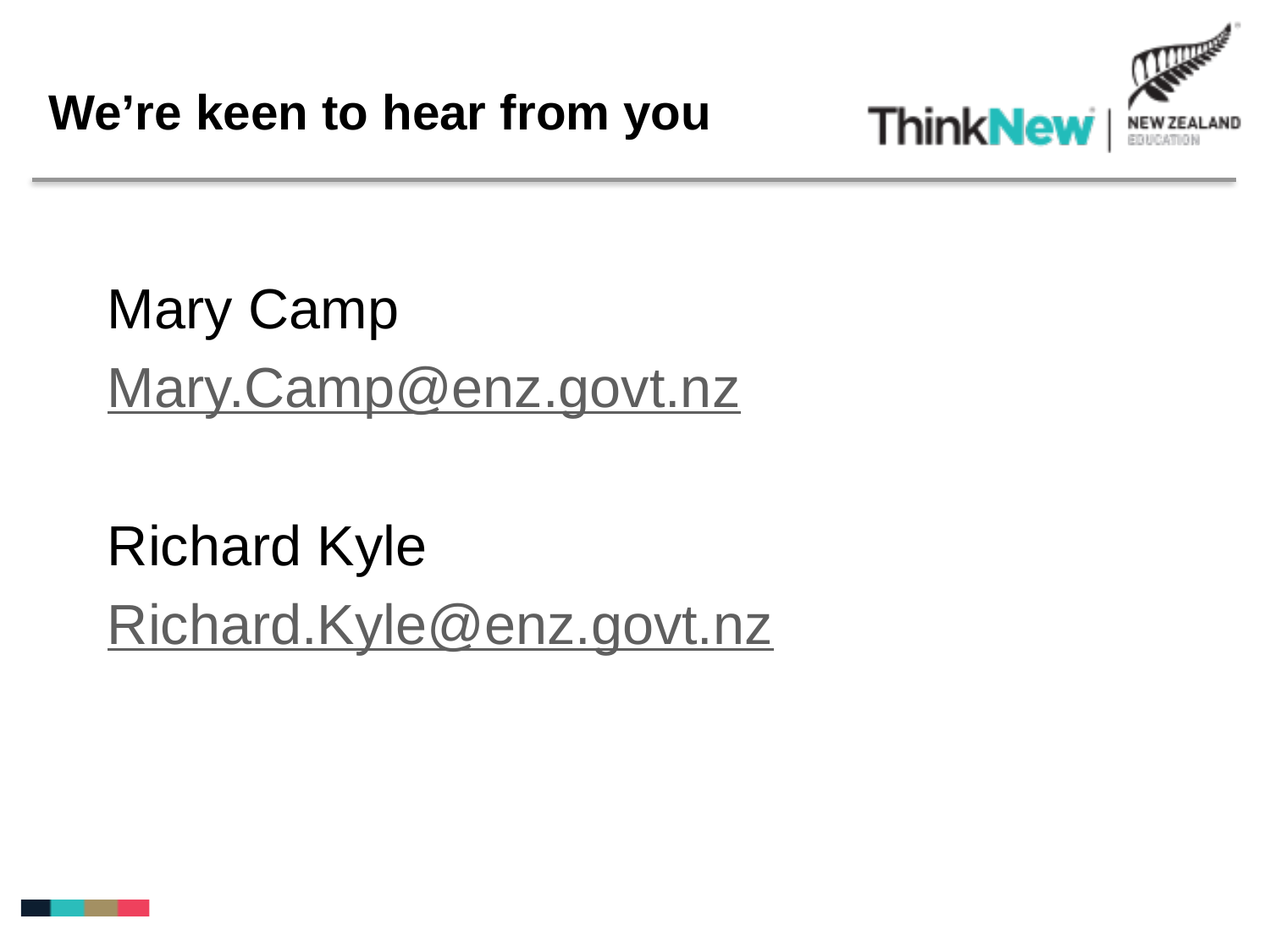

We’re keen to hear from you
Mary Camp
Mary.Camp@enz.govt.nz

Richard Kyle
Richard.Kyle@enz.govt.nz